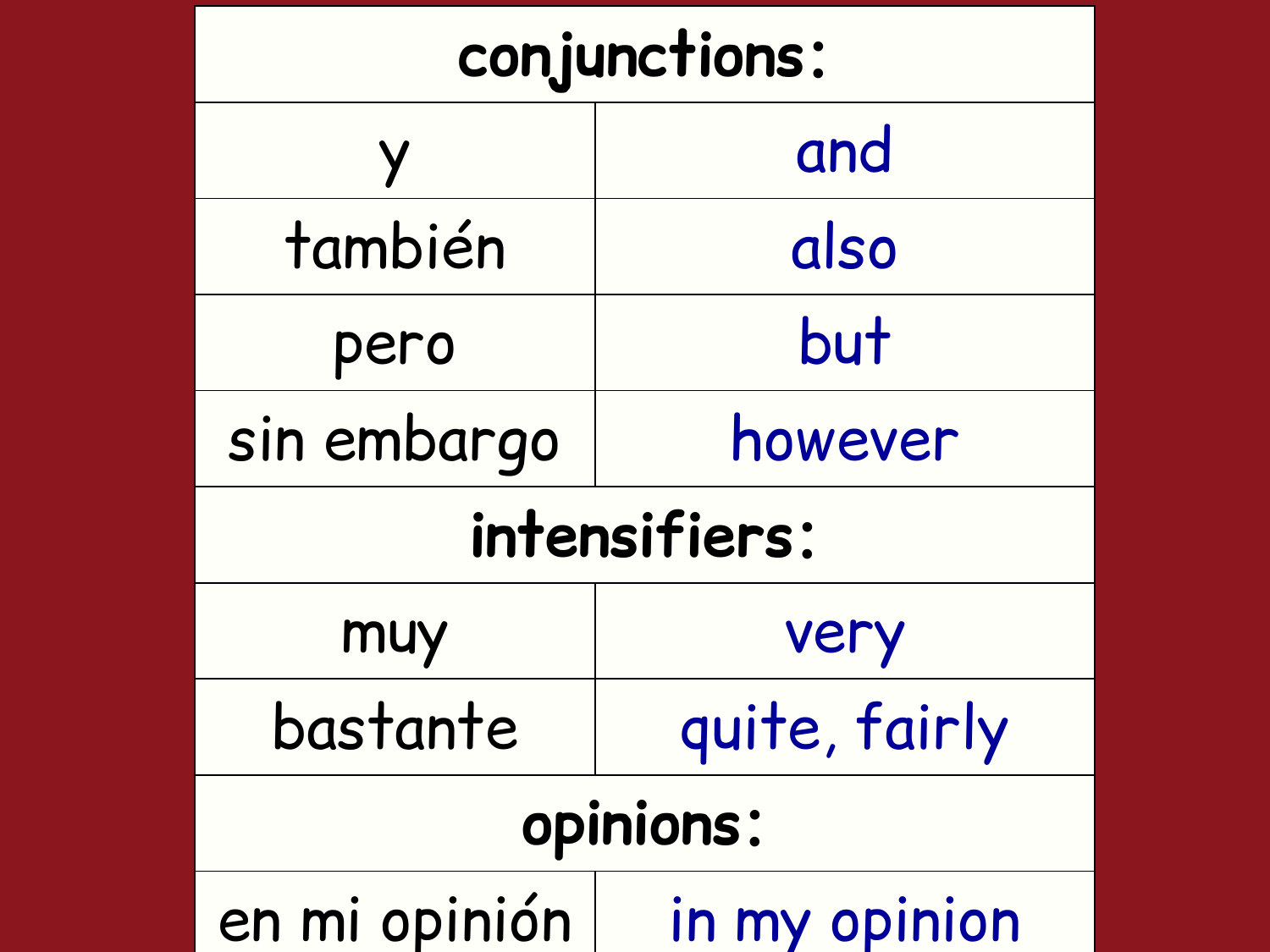

| conjunctions: |  |
| --- | --- |
| y | and |
| también | also |
| pero | but |
| sin embargo | however |
| intensifiers: |  |
| muy | very |
| bastante | quite, fairly |
| opinions: |  |
| en mi opinión | in my opinion |
| creo |  |